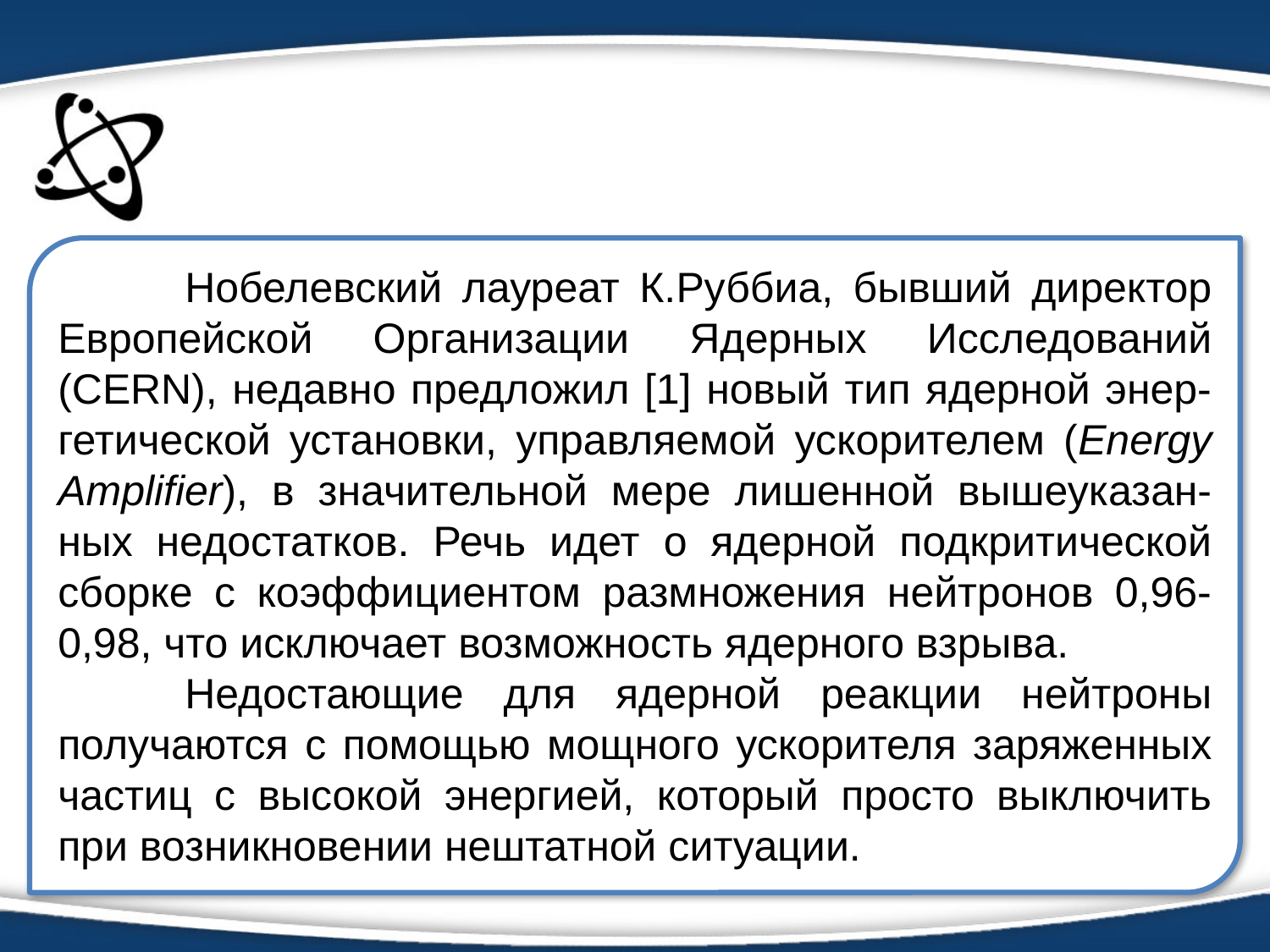

Нобелевский лауреат К.Руббиа, бывший директор Европейской Организации Ядерных Исследований (CERN), недавно предложил [1] новый тип ядерной энер-гетической установки, управляемой ускорителем (Energy Amplifier), в значительной мере лишенной вышеуказан-ных недостатков. Речь идет о ядерной подкритической сборке с коэффициентом размножения нейтронов 0,96-0,98, что исключает возможность ядерного взрыва.
	Недостающие для ядерной реакции нейтроны получаются с помощью мощного ускорителя заряженных частиц с высокой энергией, который просто выключить при возникновении нештатной ситуации.